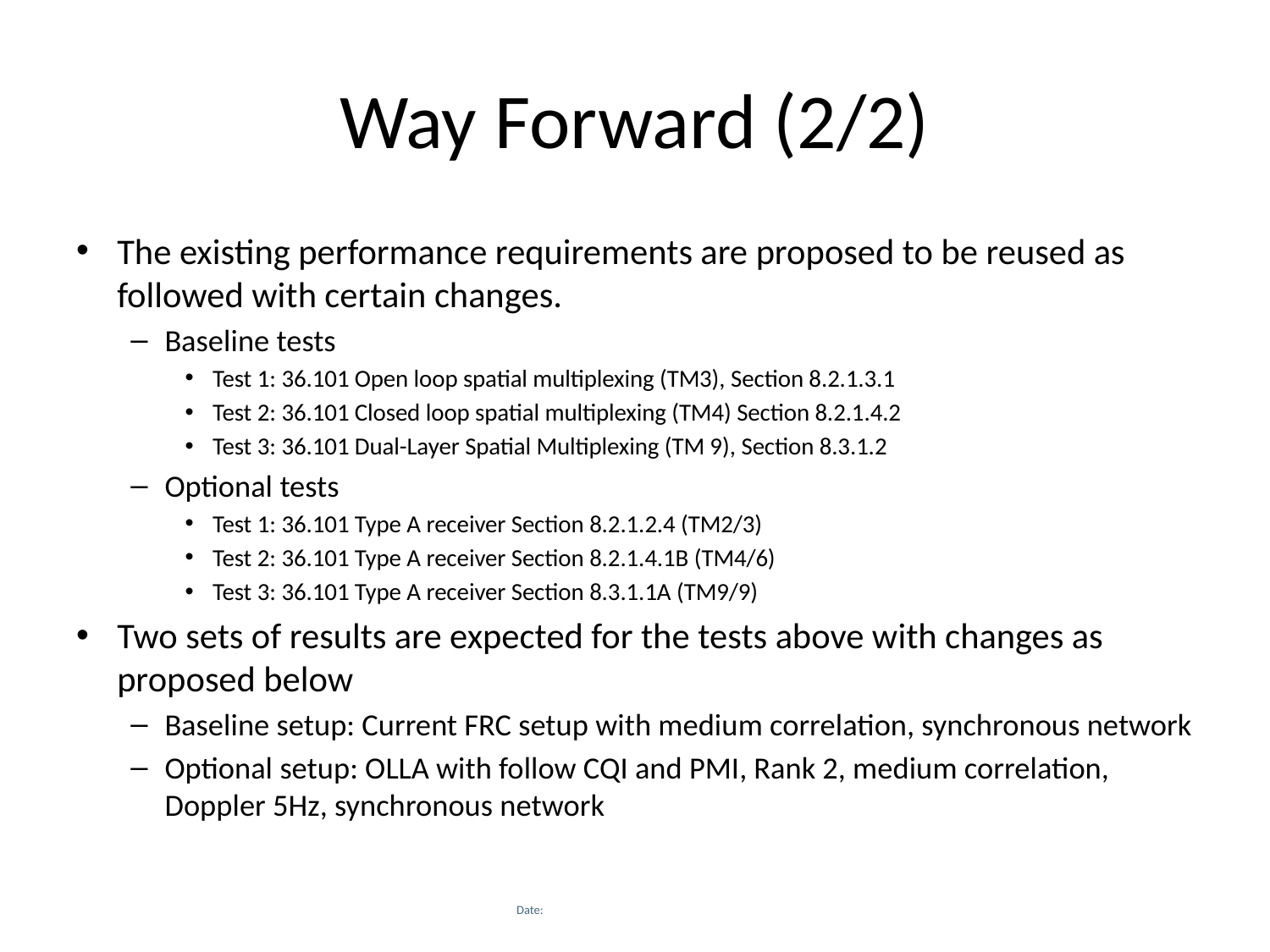

# Way Forward (2/2)
The existing performance requirements are proposed to be reused as followed with certain changes.
Baseline tests
Test 1: 36.101 Open loop spatial multiplexing (TM3), Section 8.2.1.3.1
Test 2: 36.101 Closed loop spatial multiplexing (TM4) Section 8.2.1.4.2
Test 3: 36.101 Dual-Layer Spatial Multiplexing (TM 9), Section 8.3.1.2
Optional tests
Test 1: 36.101 Type A receiver Section 8.2.1.2.4 (TM2/3)
Test 2: 36.101 Type A receiver Section 8.2.1.4.1B (TM4/6)
Test 3: 36.101 Type A receiver Section 8.3.1.1A (TM9/9)
Two sets of results are expected for the tests above with changes as proposed below
Baseline setup: Current FRC setup with medium correlation, synchronous network
Optional setup: OLLA with follow CQI and PMI, Rank 2, medium correlation, Doppler 5Hz, synchronous network